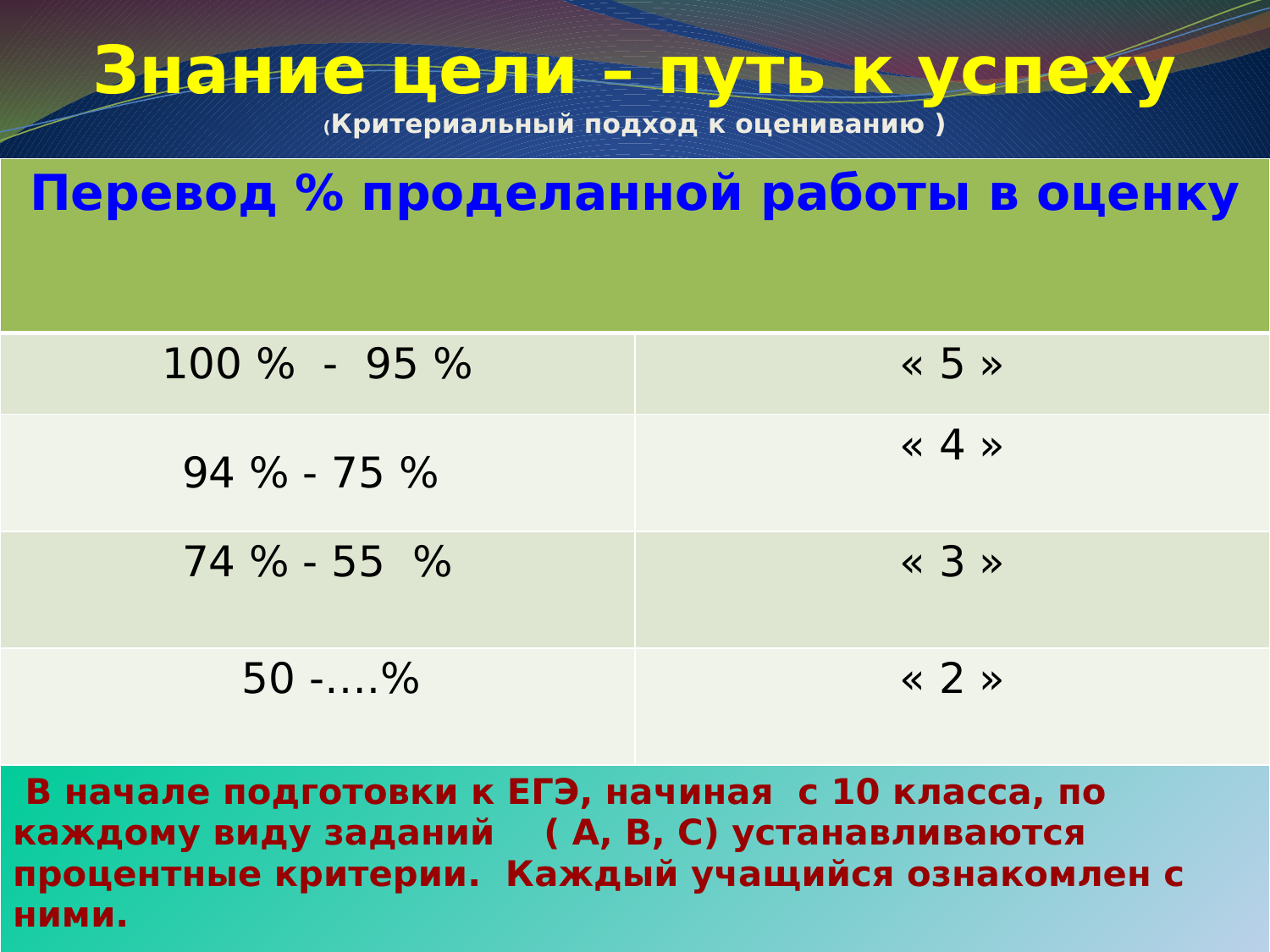

# Знание цели – путь к успеху (Критериальный подход к оцениванию )
| Перевод % проделанной работы в оценку |  |
| --- | --- |
| 100 % - 95 % | « 5 » |
| 94 % - 75 % | « 4 » |
| 74 % - 55 % | « 3 » |
| 50 -….% | « 2 » |
| В начале подготовки к ЕГЭ, начиная с 10 класса, по каждому виду заданий ( А, В, С) устанавливаются процентные критерии. Каждый учащийся ознакомлен с ними. |  |